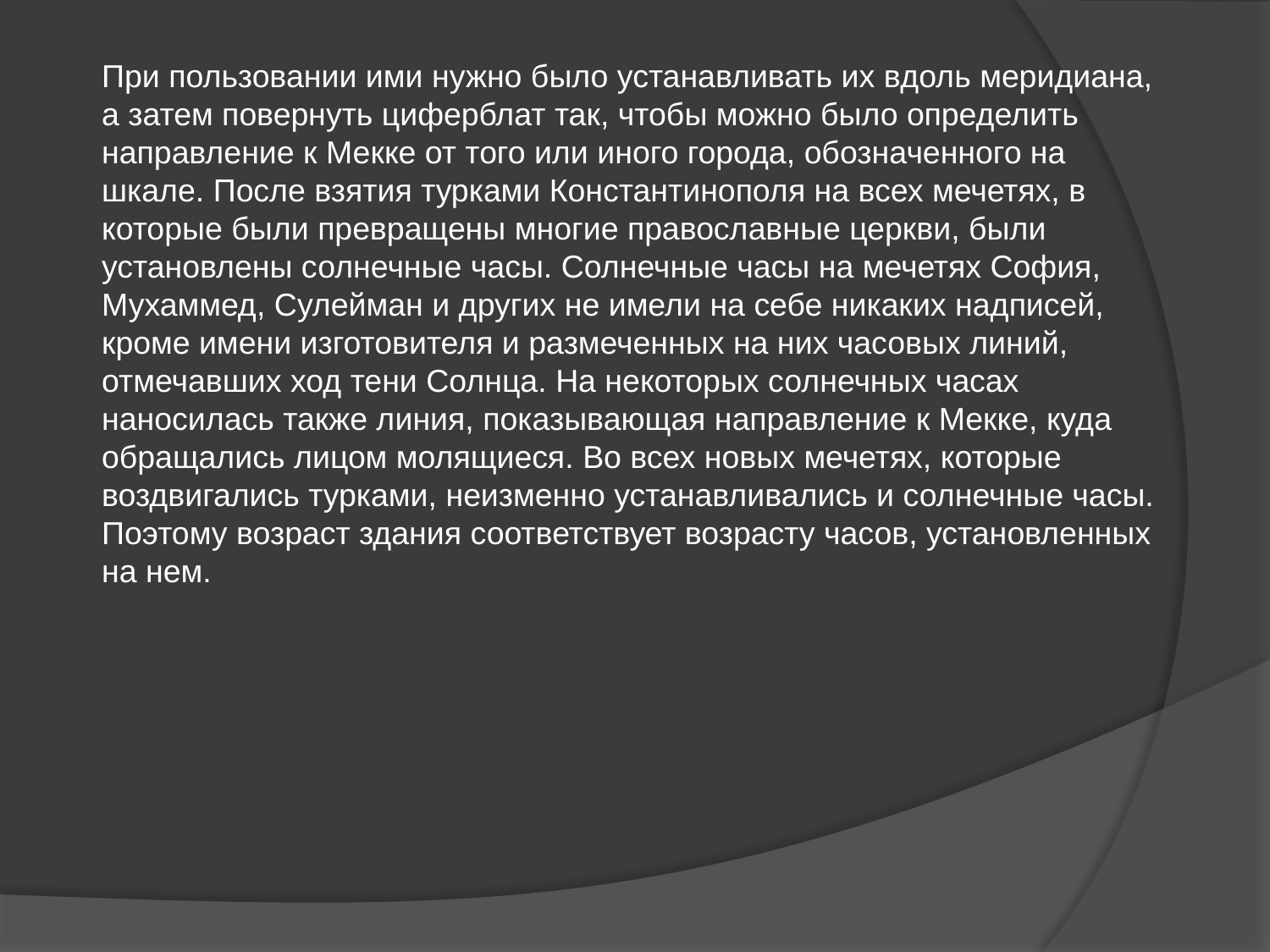

При пользовании ими нужно было устанавливать их вдоль меридиана, а затем повернуть циферблат так, чтобы можно было определить направление к Мекке от того или иного города, обозначенного на шкале. После взятия турками Константинополя на всех мечетях, в которые были превращены многие православные церкви, были установлены солнечные часы. Солнечные часы на мечетях София, Мухаммед, Сулейман и других не имели на себе никаких надписей, кроме имени изготовителя и размеченных на них часовых линий, отмечавших ход тени Солнца. На некоторых солнечных часах наносилась также линия, показывающая направление к Мекке, куда обращались лицом молящиеся. Во всех новых мечетях, которые воздвигались турками, неизменно устанавливались и солнечные часы. Поэтому возраст здания соответствует возрасту часов, установленных на нем.